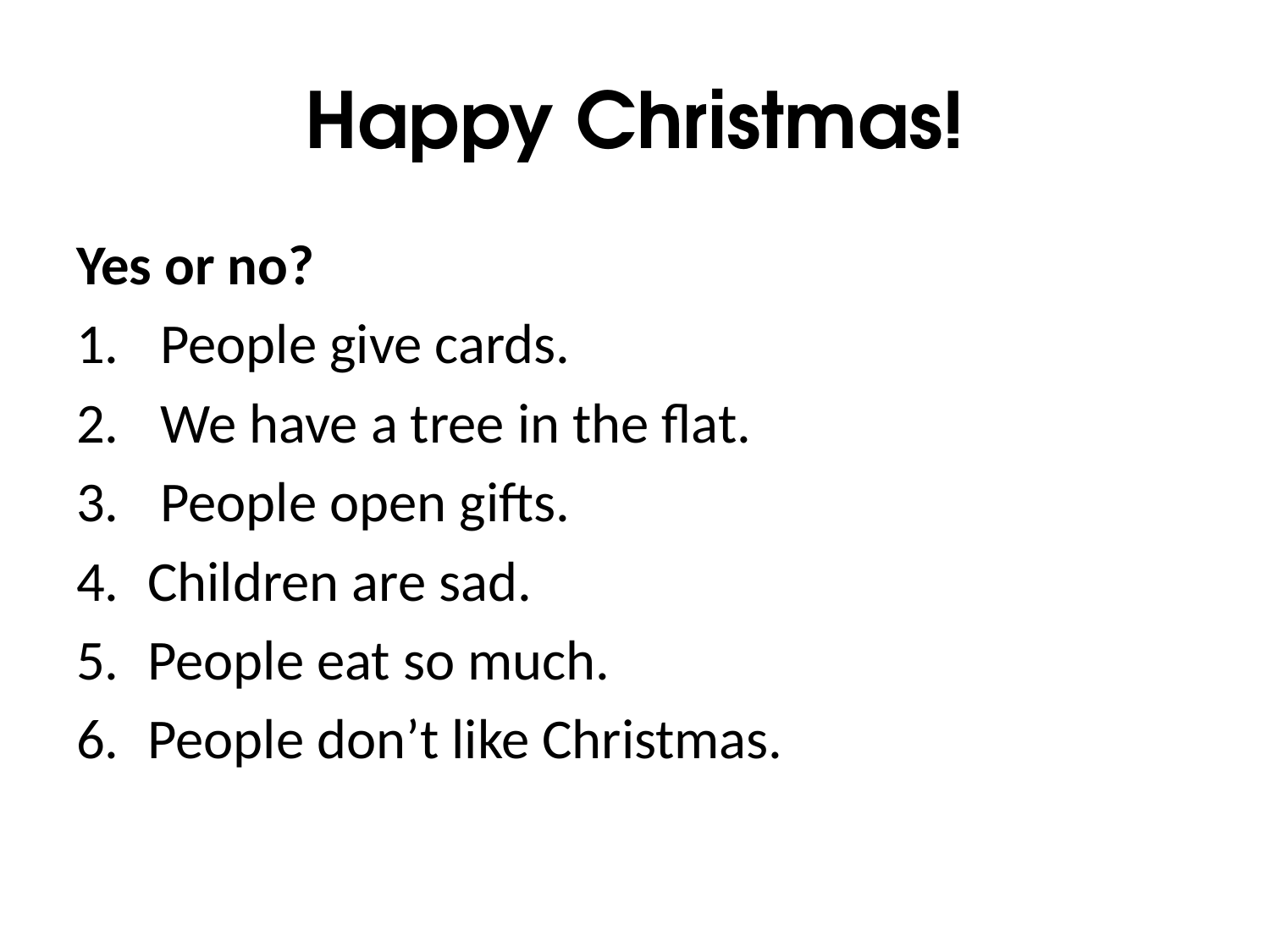

# Happy Christmas!
Yes or no?
 People give cards.
 We have a tree in the flat.
 People open gifts.
Children are sad.
People eat so much.
People don’t like Christmas.